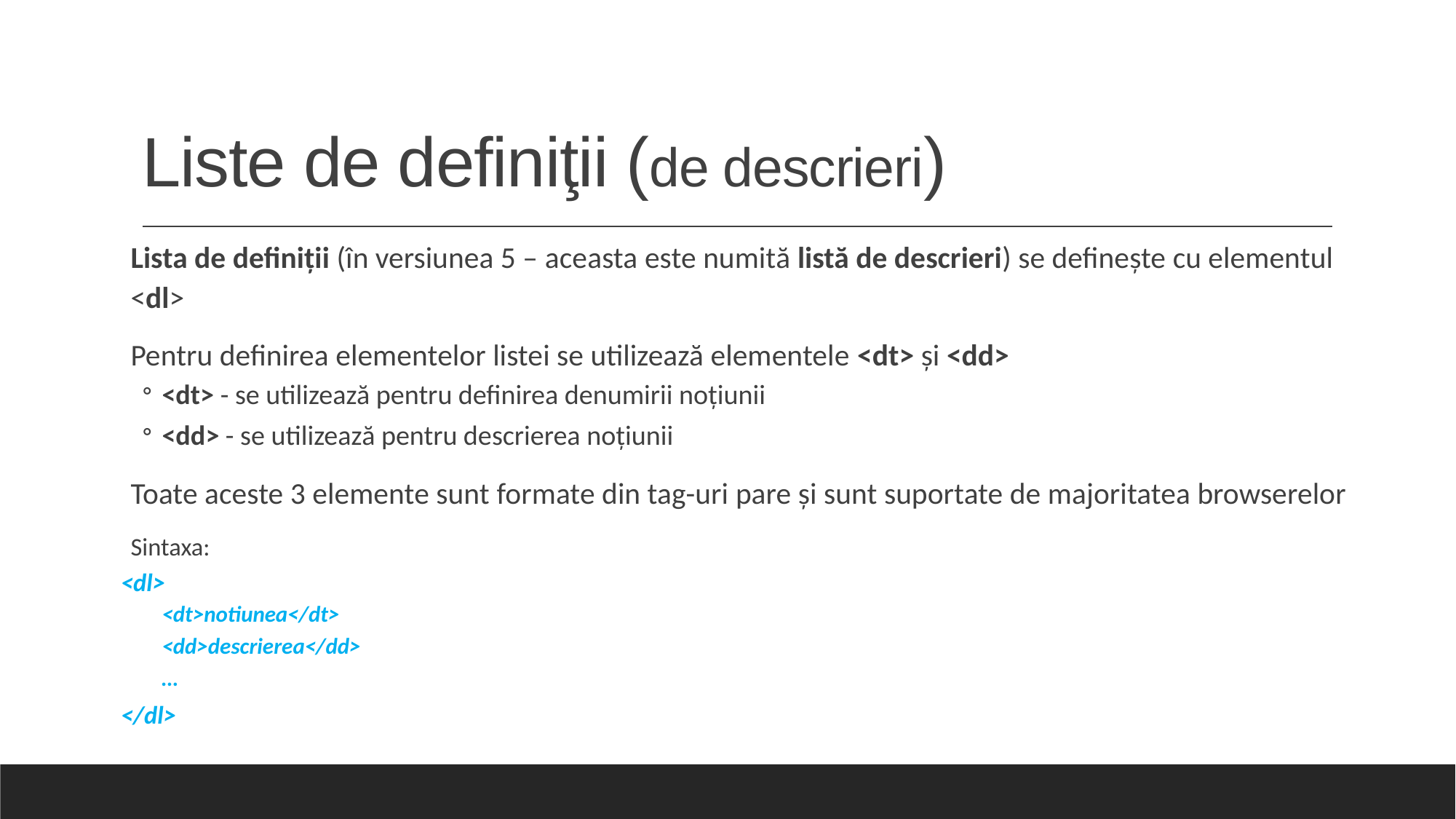

# Liste de definiţii (de descrieri)
Lista de definiţii (în versiunea 5 – aceasta este numită listă de descrieri) se defineşte cu elementul <dl>
Pentru definirea elementelor listei se utilizează elementele <dt> şi <dd>
<dt> - se utilizează pentru definirea denumirii noţiunii
<dd> - se utilizează pentru descrierea noţiunii
Toate aceste 3 elemente sunt formate din tag-uri pare şi sunt suportate de majoritatea browserelor
Sintaxa:
<dl>
	<dt>notiunea</dt>
	<dd>descrierea</dd>
	…
</dl>